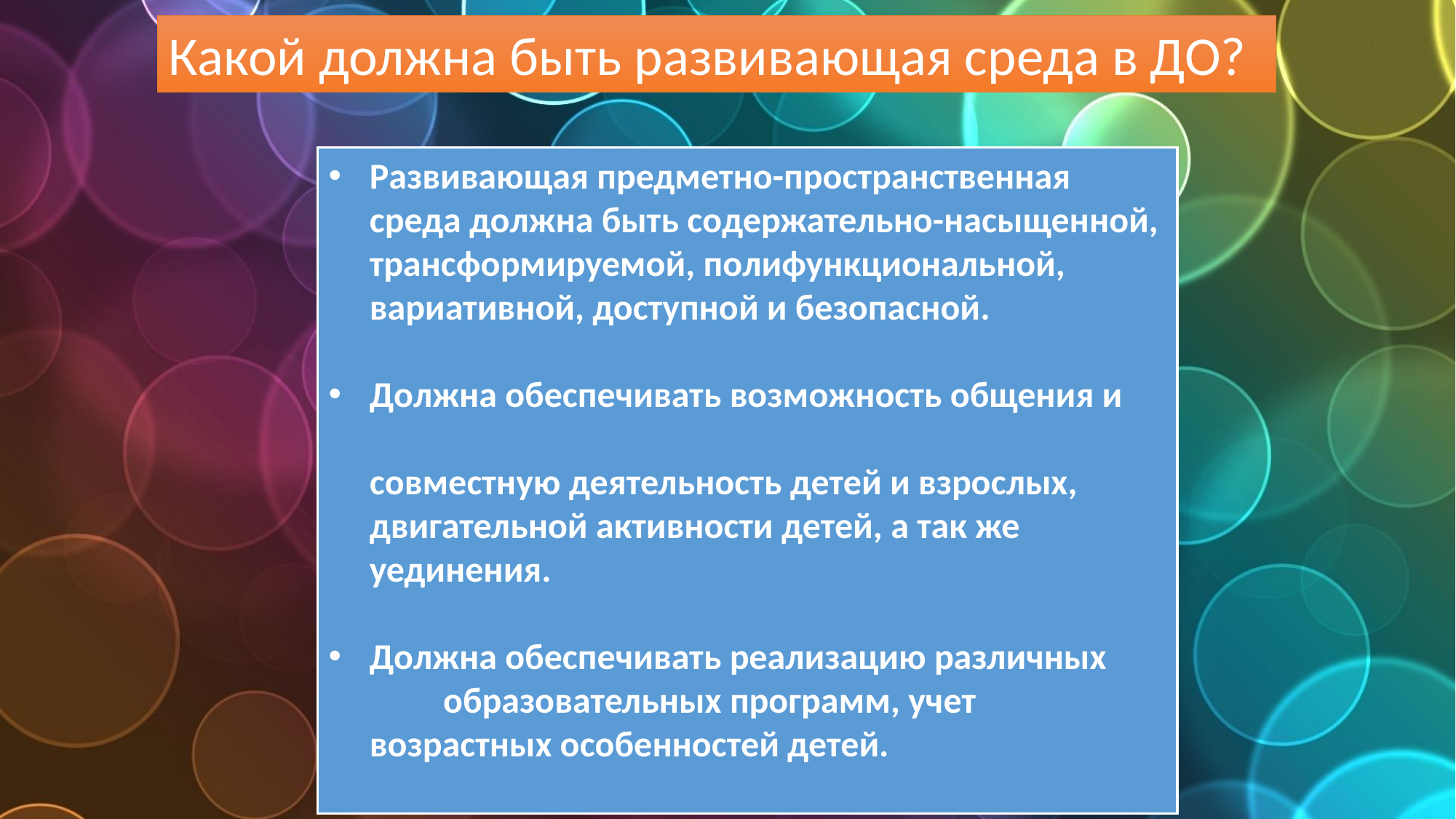

Какой должна быть развивающая среда в ДО?
Развивающая предметно-пространственная среда должна быть содержательно-насыщенной, трансформируемой, полифункциональной, вариативной, доступной и безопасной.

Должна обеспечивать возможность общения и                                                                                              совместную деятельность детей и взрослых, двигательной активности детей, а так же уединения.

Должна обеспечивать реализацию различных                 образовательных программ, учет возрастных особенностей детей.